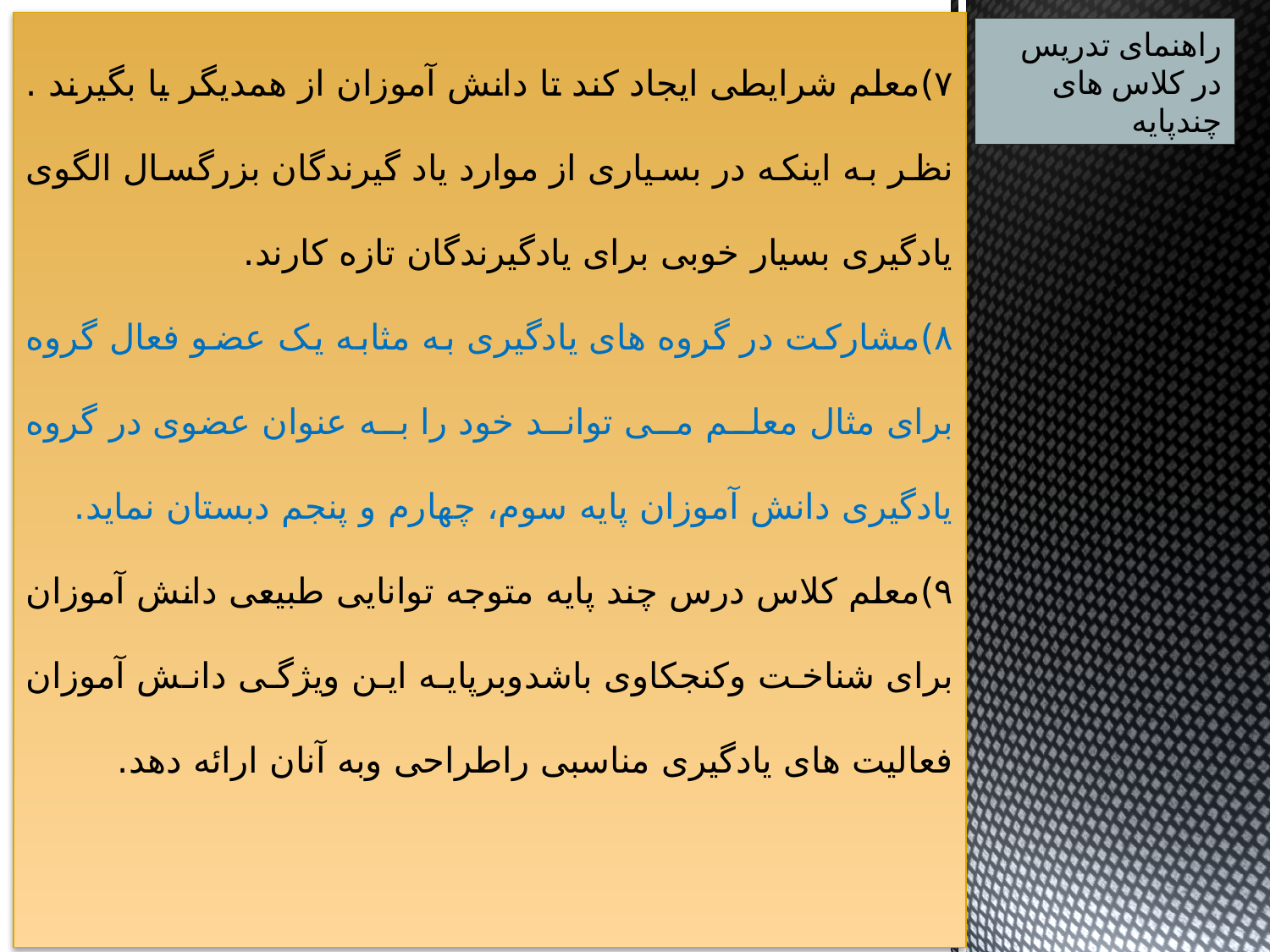

۷)معلم شرایطی ایجاد کند تا دانش آموزان از همدیگر یا بگیرند . نظر به اینکه در بسیاری از موارد یاد گیرندگان بزرگسال الگوی یادگیری بسیار خوبی برای یادگیرندگان تازه کارند.
۸)مشارکت در گروه های یادگیری به مثابه یک عضو فعال گروه برای مثال معلم می تواند خود را به عنوان عضوی در گروه یادگیری دانش آموزان پایه سوم، چهارم و پنجم دبستان نماید.
۹)معلم کلاس درس چند پایه متوجه توانایی طبیعی دانش آموزان برای شناخت وکنجکاوی باشدوبرپایه این ویژگی دانش آموزان فعالیت های یادگیری مناسبی راطراحی وبه آنان ارائه دهد.

راهنمای تدریس در کلاس های چندپایه